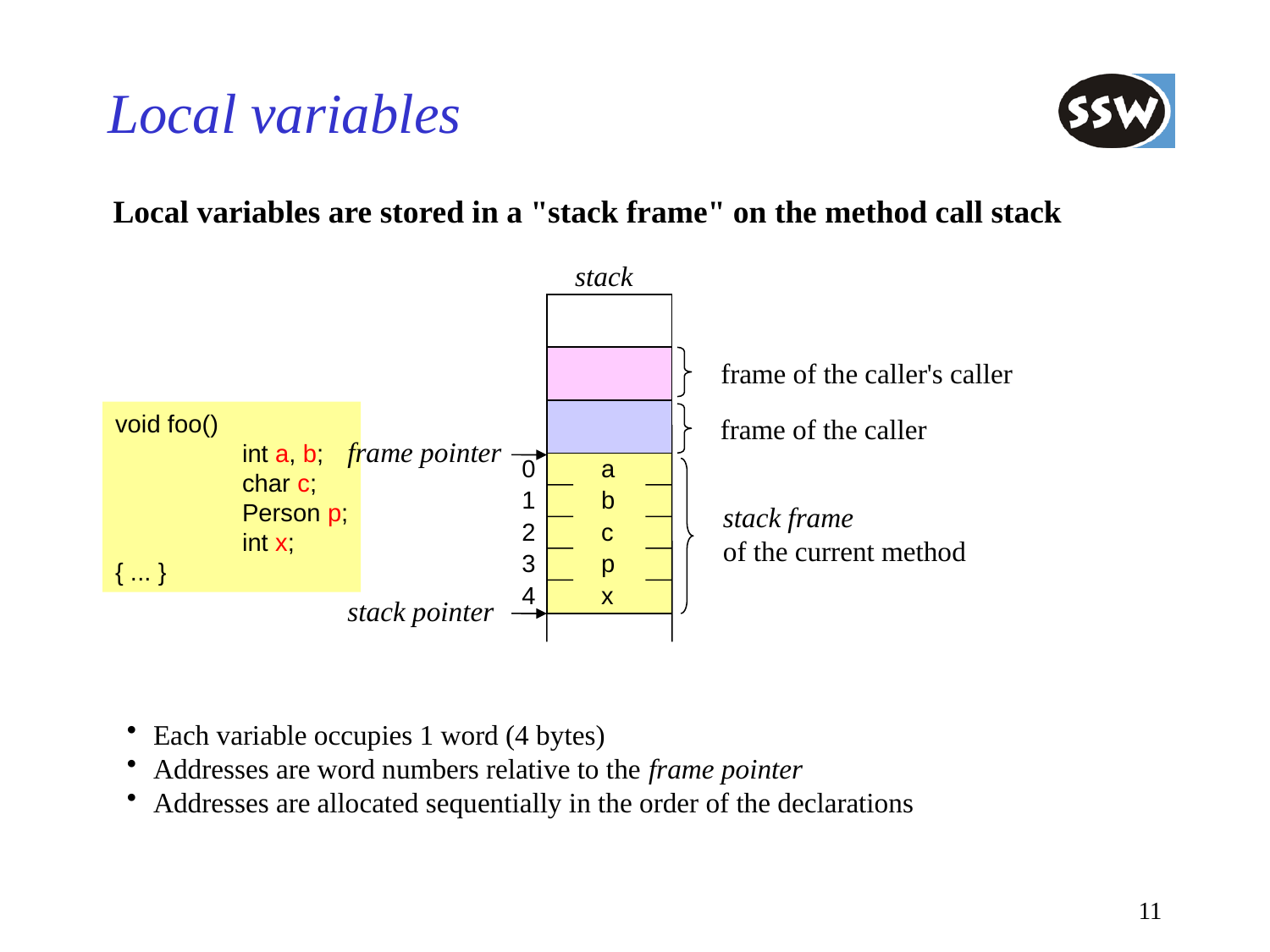

# Local variables
Local variables are stored in a "stack frame" on the method call stack
stack

frame of the caller's caller

void foo()
	int a, b;
	char c;
	Person p;
	int x;
{ ... }

frame of the caller

frame pointer
0
a

1
b

stack frame
of the current method
2
c

3
p

4
x

stack pointer

Each variable occupies 1 word (4 bytes)
Addresses are word numbers relative to the frame pointer
Addresses are allocated sequentially in the order of the declarations
11